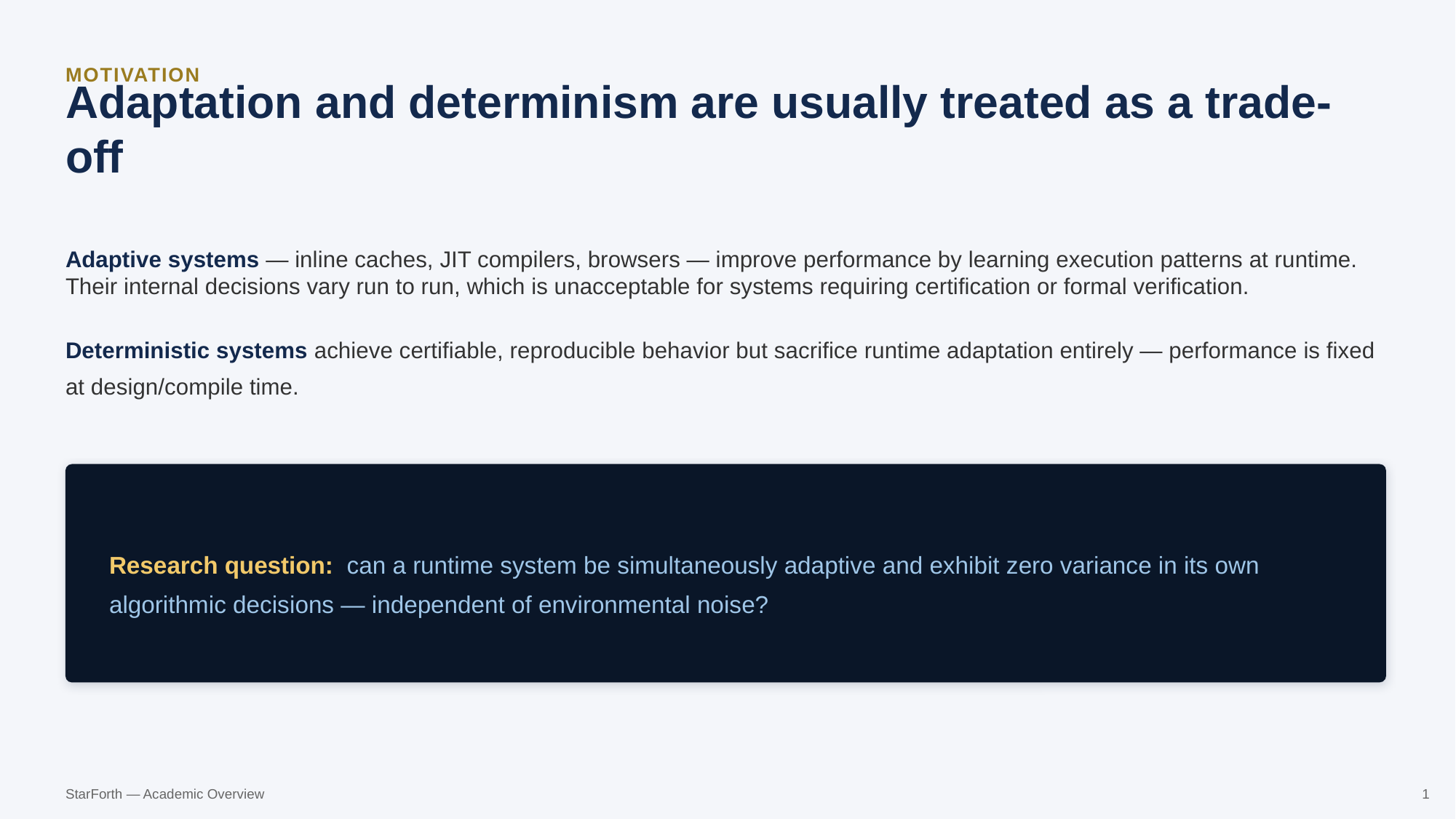

MOTIVATION
Adaptation and determinism are usually treated as a trade-off
Adaptive systems — inline caches, JIT compilers, browsers — improve performance by learning execution patterns at runtime. Their internal decisions vary run to run, which is unacceptable for systems requiring certification or formal verification.

Deterministic systems achieve certifiable, reproducible behavior but sacrifice runtime adaptation entirely — performance is fixed at design/compile time.

Research question:  can a runtime system be simultaneously adaptive and exhibit zero variance in its own algorithmic decisions — independent of environmental noise?
StarForth — Academic Overview
1